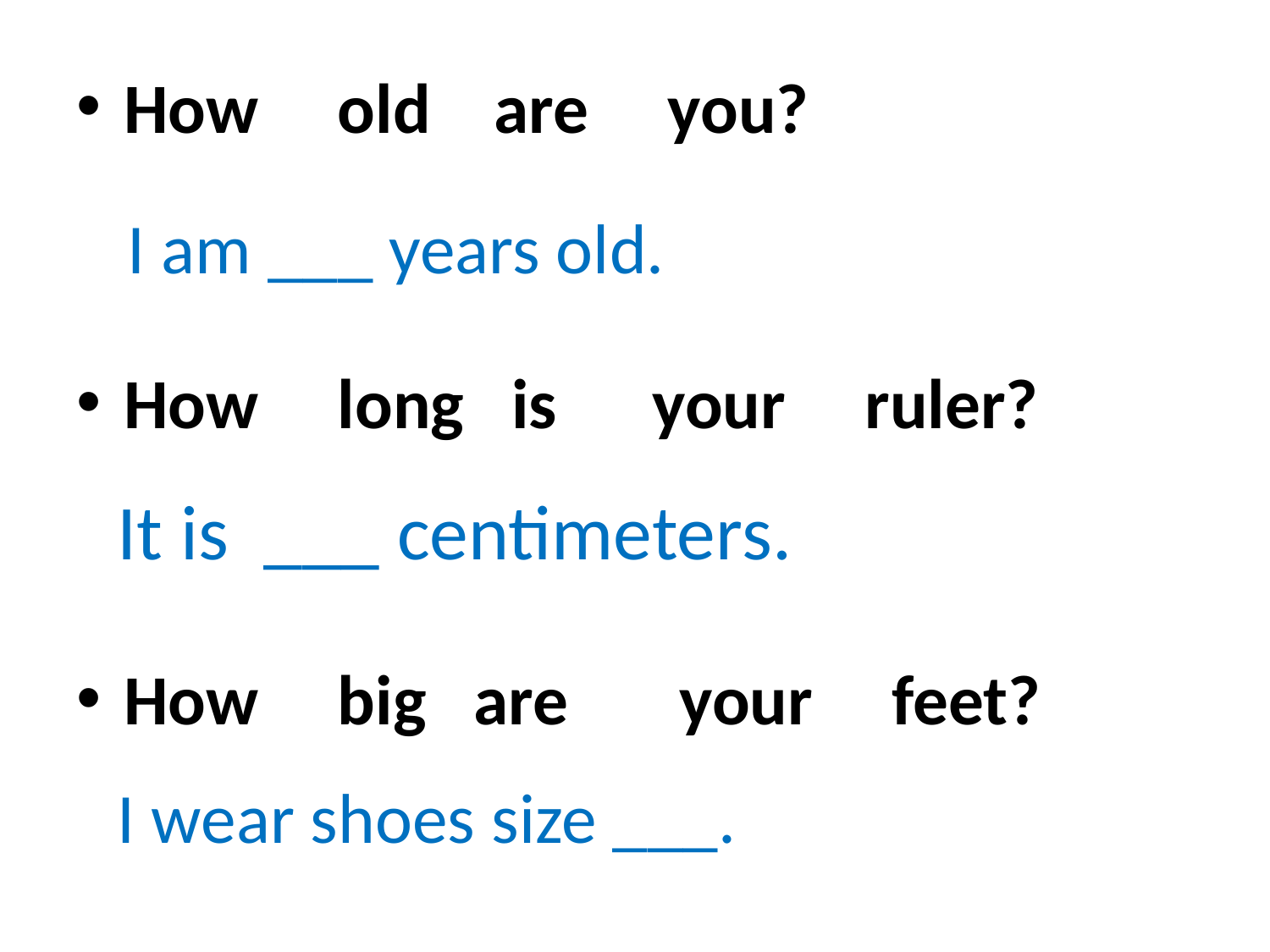

How     old    are     you?

How     long   is      your     ruler?

How     big   are       your     feet?
I am ___ years old.
# It is  ___ centimeters.
I wear shoes size ___.